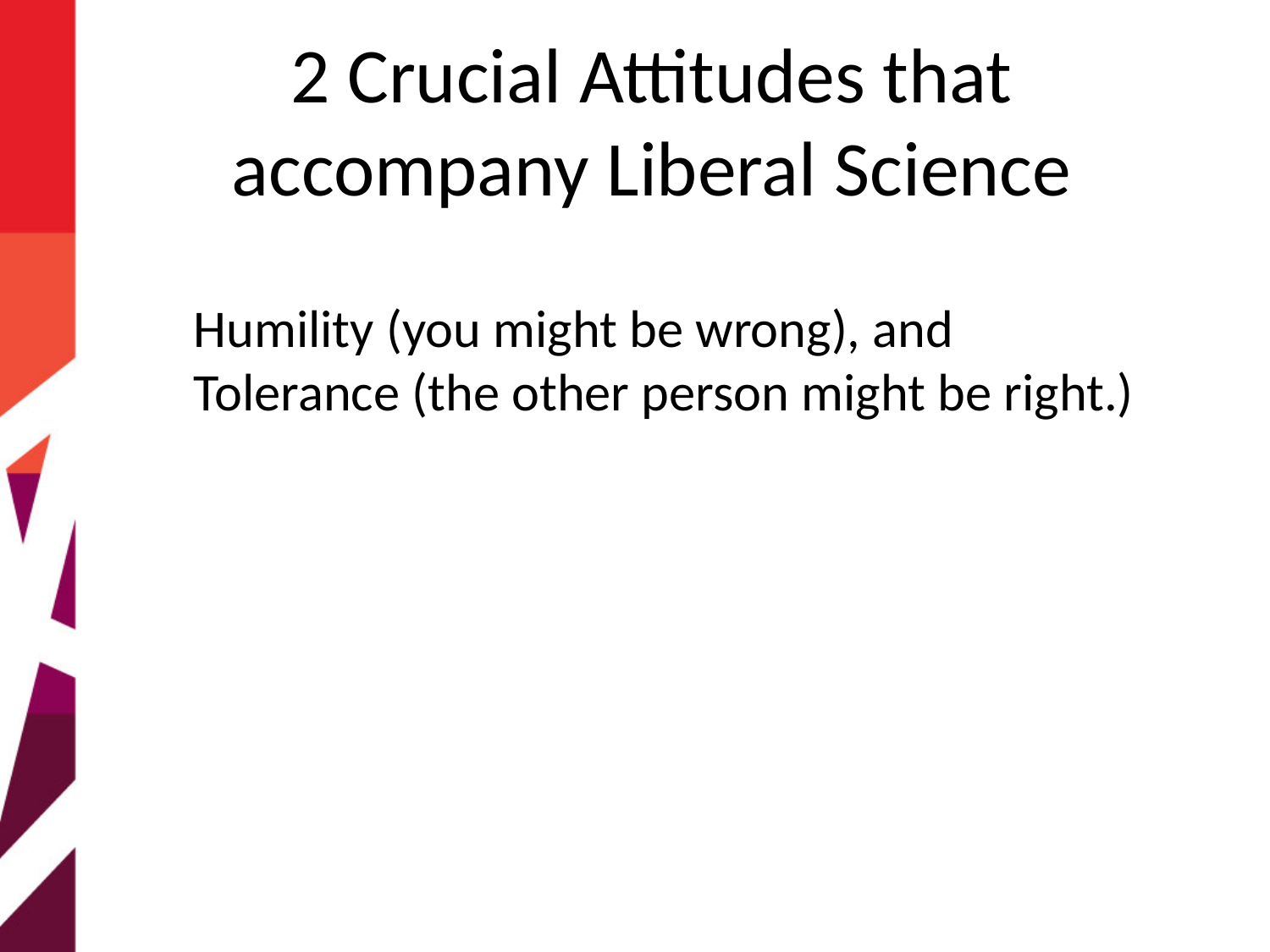

# 2 Crucial Attitudes that accompany Liberal Science

Humility (you might be wrong), and
Tolerance (the other person might be right.)